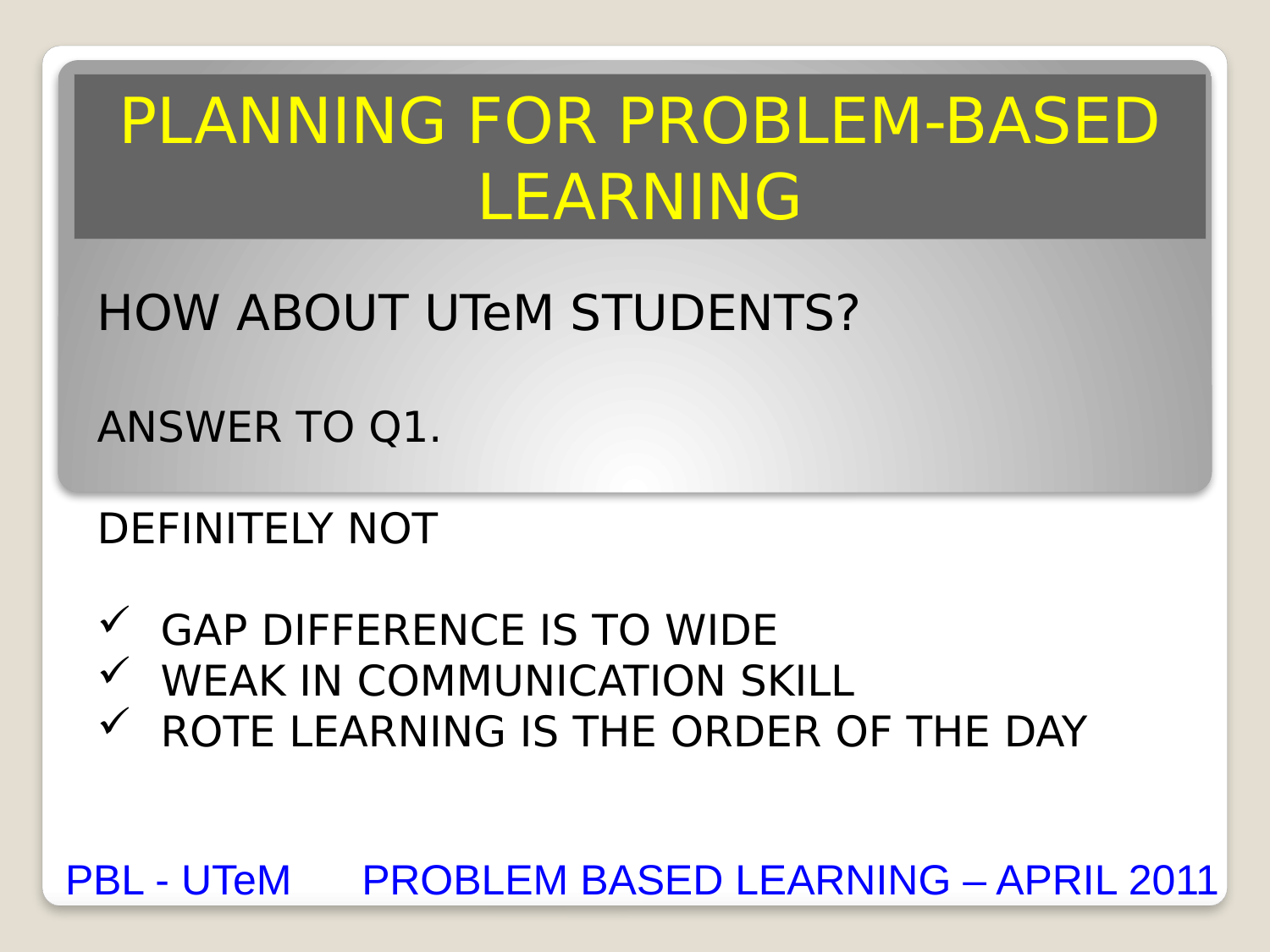

PLANNING FOR PROBLEM-BASED LEARNING
HOW ABOUT UTeM STUDENTS?

ANSWER TO Q1.

DEFINITELY NOT

GAP DIFFERENCE IS TO WIDE
WEAK IN COMMUNICATION SKILL
ROTE LEARNING IS THE ORDER OF THE DAY
PBL - UTeM
PROBLEM BASED LEARNING – APRIL 2011